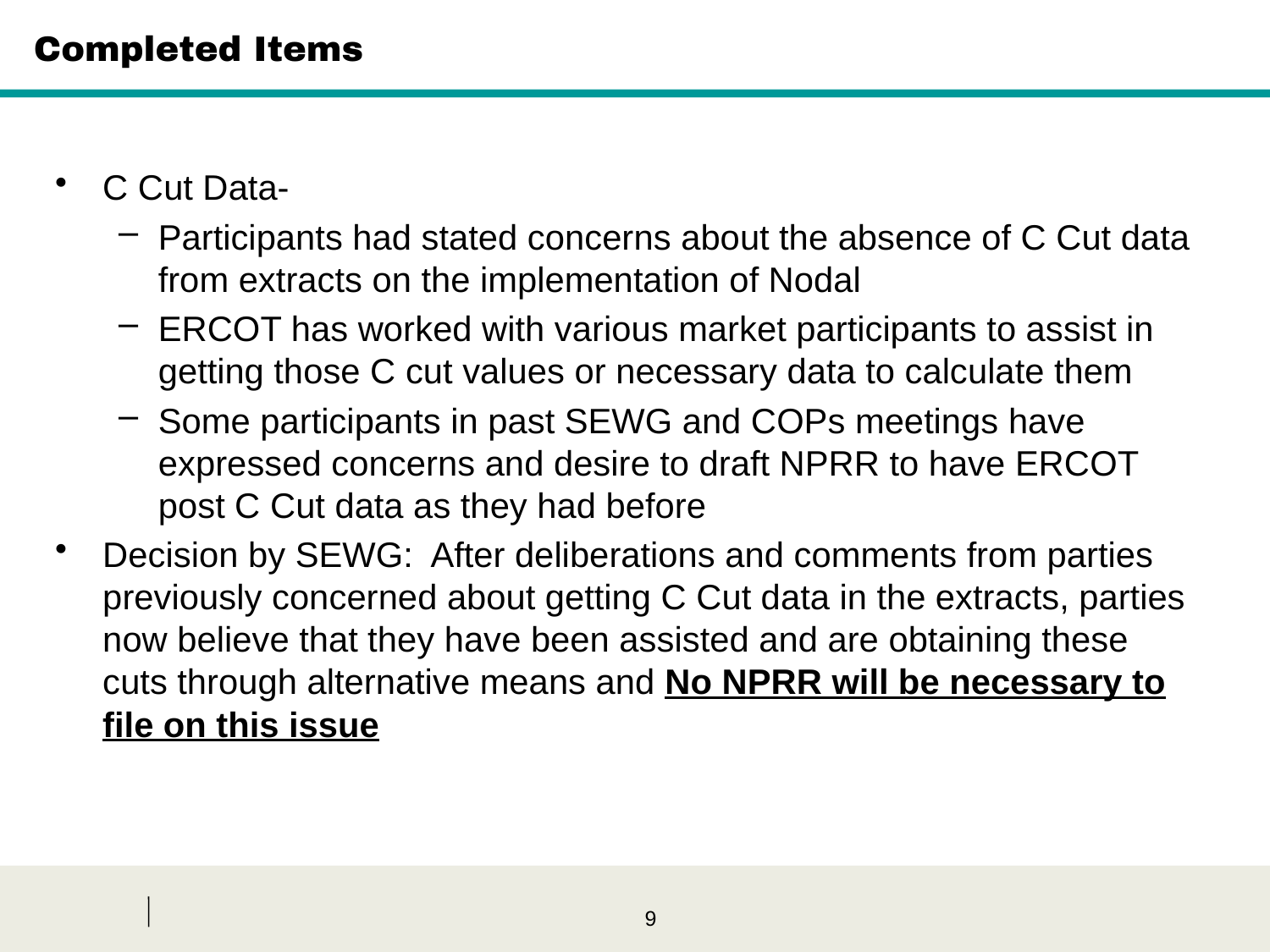

# Completed Items
C Cut Data-
Participants had stated concerns about the absence of C Cut data from extracts on the implementation of Nodal
ERCOT has worked with various market participants to assist in getting those C cut values or necessary data to calculate them
Some participants in past SEWG and COPs meetings have expressed concerns and desire to draft NPRR to have ERCOT post C Cut data as they had before
Decision by SEWG:  After deliberations and comments from parties previously concerned about getting C Cut data in the extracts, parties now believe that they have been assisted and are obtaining these cuts through alternative means and No NPRR will be necessary to file on this issue